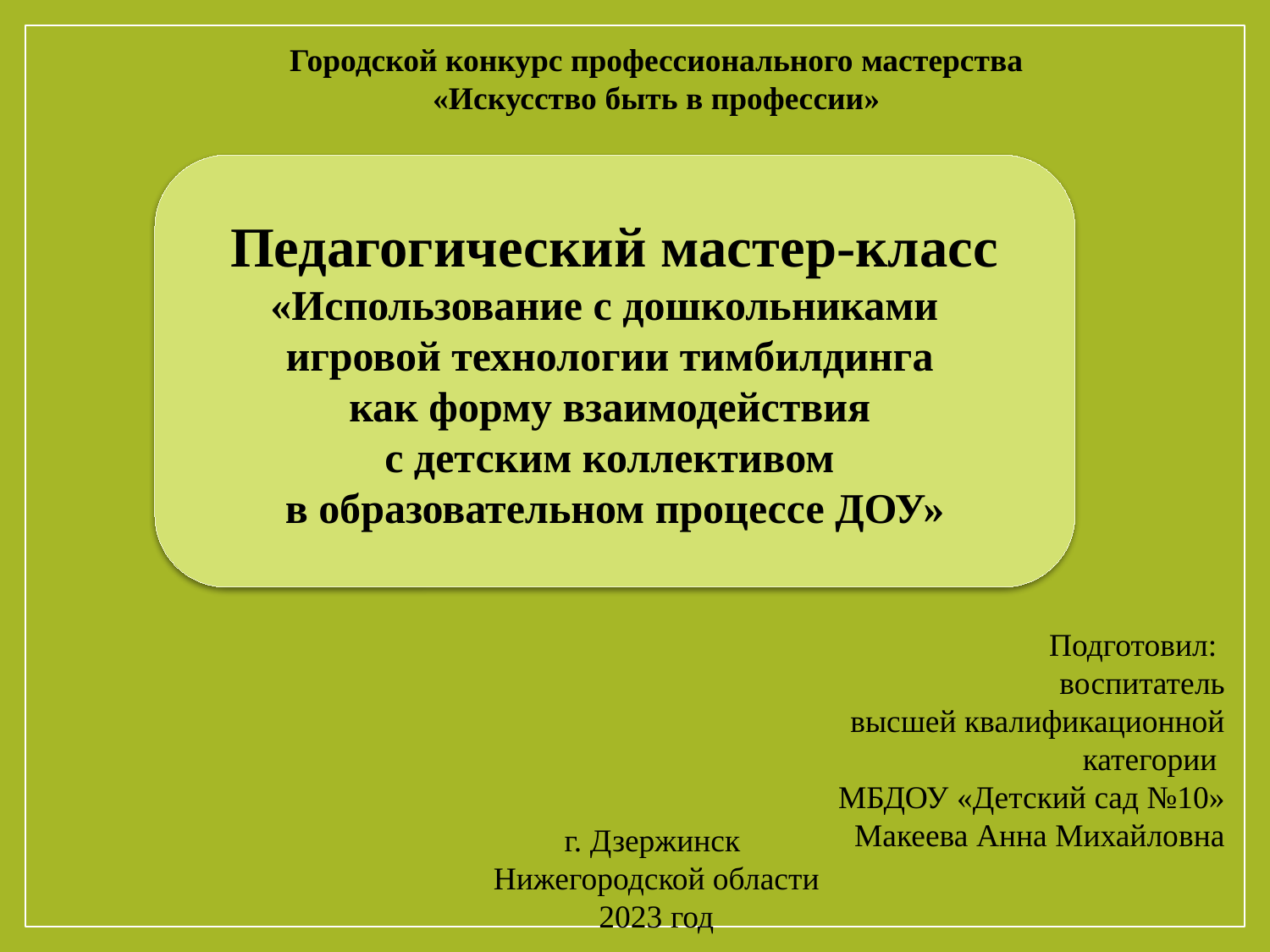

Городской конкурс профессионального мастерства
«Искусство быть в профессии»
Педагогический мастер-класс
«Использование с дошкольниками
игровой технологии тимбилдинга
как форму взаимодействия
с детским коллективом
в образовательном процессе ДОУ»
Подготовил:
воспитатель
высшей квалификационной категории
МБДОУ «Детский сад №10»
Макеева Анна Михайловна

г. Дзержинск
Нижегородской области
2023 год